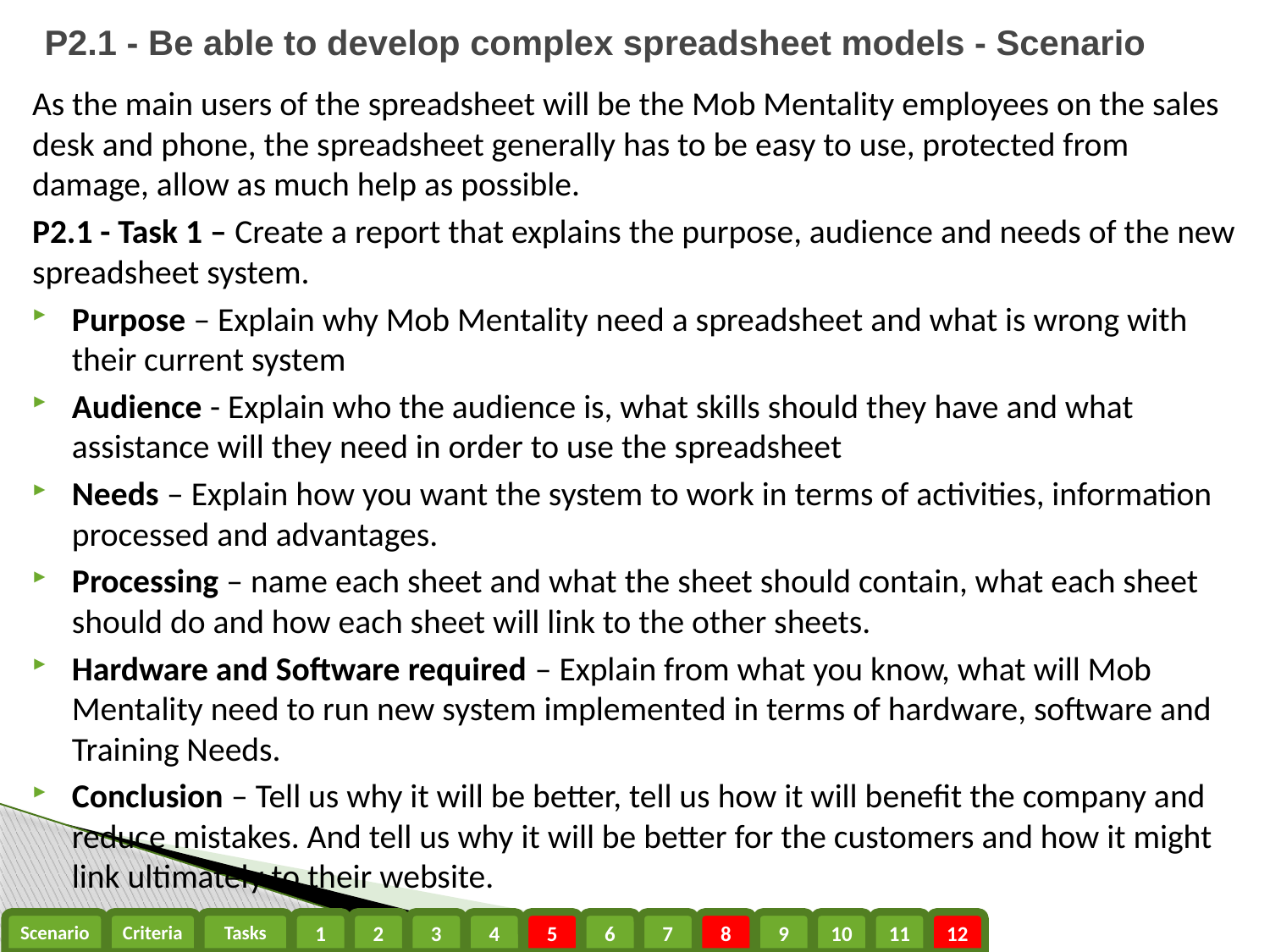

P2.1 - Be able to develop complex spreadsheet models - Scenario
As the main users of the spreadsheet will be the Mob Mentality employees on the sales desk and phone, the spreadsheet generally has to be easy to use, protected from damage, allow as much help as possible.
P2.1 - Task 1 – Create a report that explains the purpose, audience and needs of the new spreadsheet system.
Purpose – Explain why Mob Mentality need a spreadsheet and what is wrong with their current system
Audience - Explain who the audience is, what skills should they have and what assistance will they need in order to use the spreadsheet
Needs – Explain how you want the system to work in terms of activities, information processed and advantages.
Processing – name each sheet and what the sheet should contain, what each sheet should do and how each sheet will link to the other sheets.
Hardware and Software required – Explain from what you know, what will Mob Mentality need to run new system implemented in terms of hardware, software and Training Needs.
Conclusion – Tell us why it will be better, tell us how it will benefit the company and reduce mistakes. And tell us why it will be better for the customers and how it might link ultimately to their website.